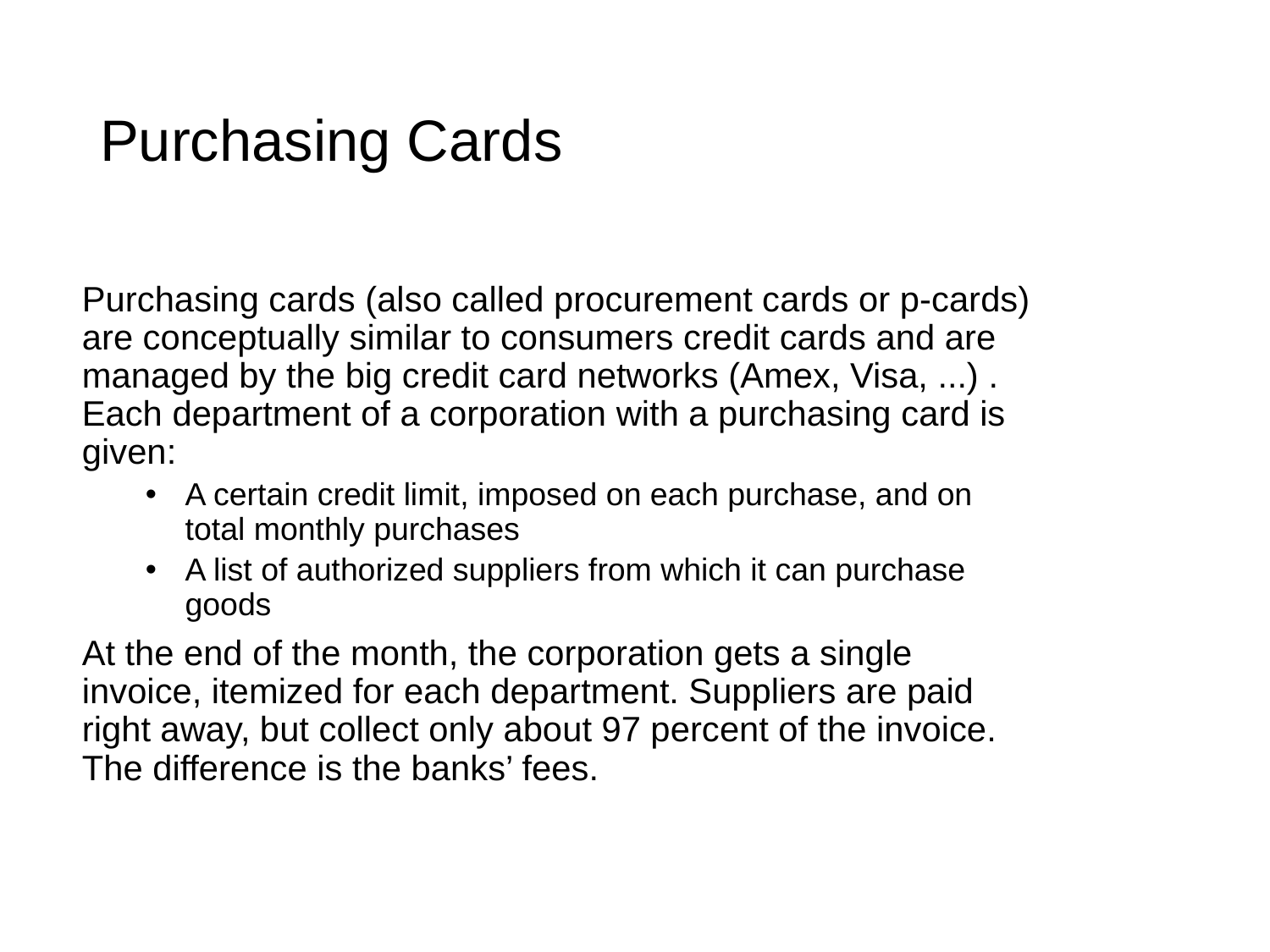

# Purchasing Cards
Purchasing cards (also called procurement cards or p-cards) are conceptually similar to consumers credit cards and are managed by the big credit card networks (Amex, Visa, ...) . Each department of a corporation with a purchasing card is given:
A certain credit limit, imposed on each purchase, and on total monthly purchases
A list of authorized suppliers from which it can purchase goods
At the end of the month, the corporation gets a single invoice, itemized for each department. Suppliers are paid right away, but collect only about 97 percent of the invoice. The difference is the banks’ fees.